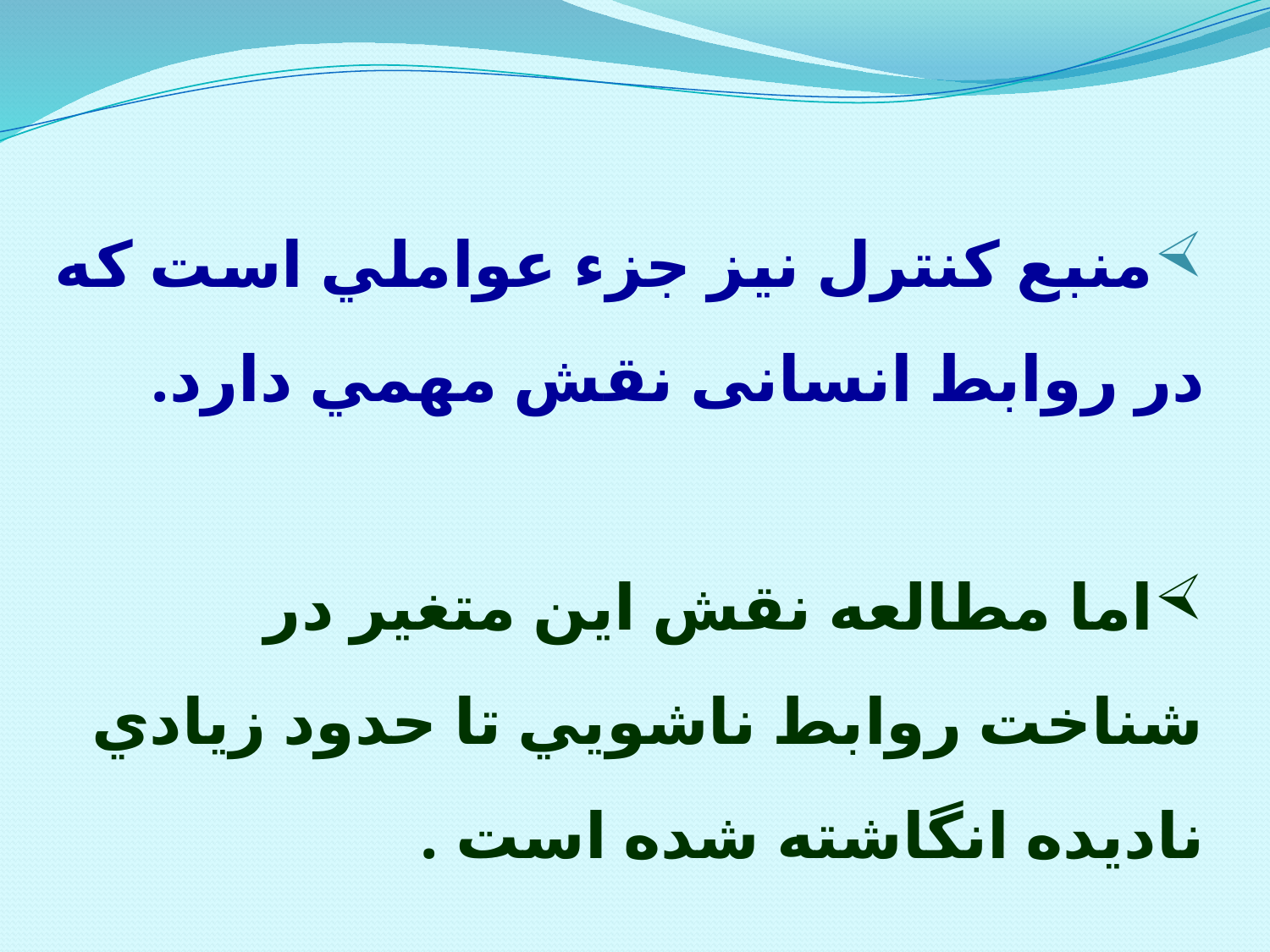

منبع كنترل نيز جزء عواملي است كه در روابط انسانی نقش مهمي دارد.

اما مطالعه نقش اين متغير در شناخت روابط ناشويي تا حدود زيادي ناديده انگاشته شده است .